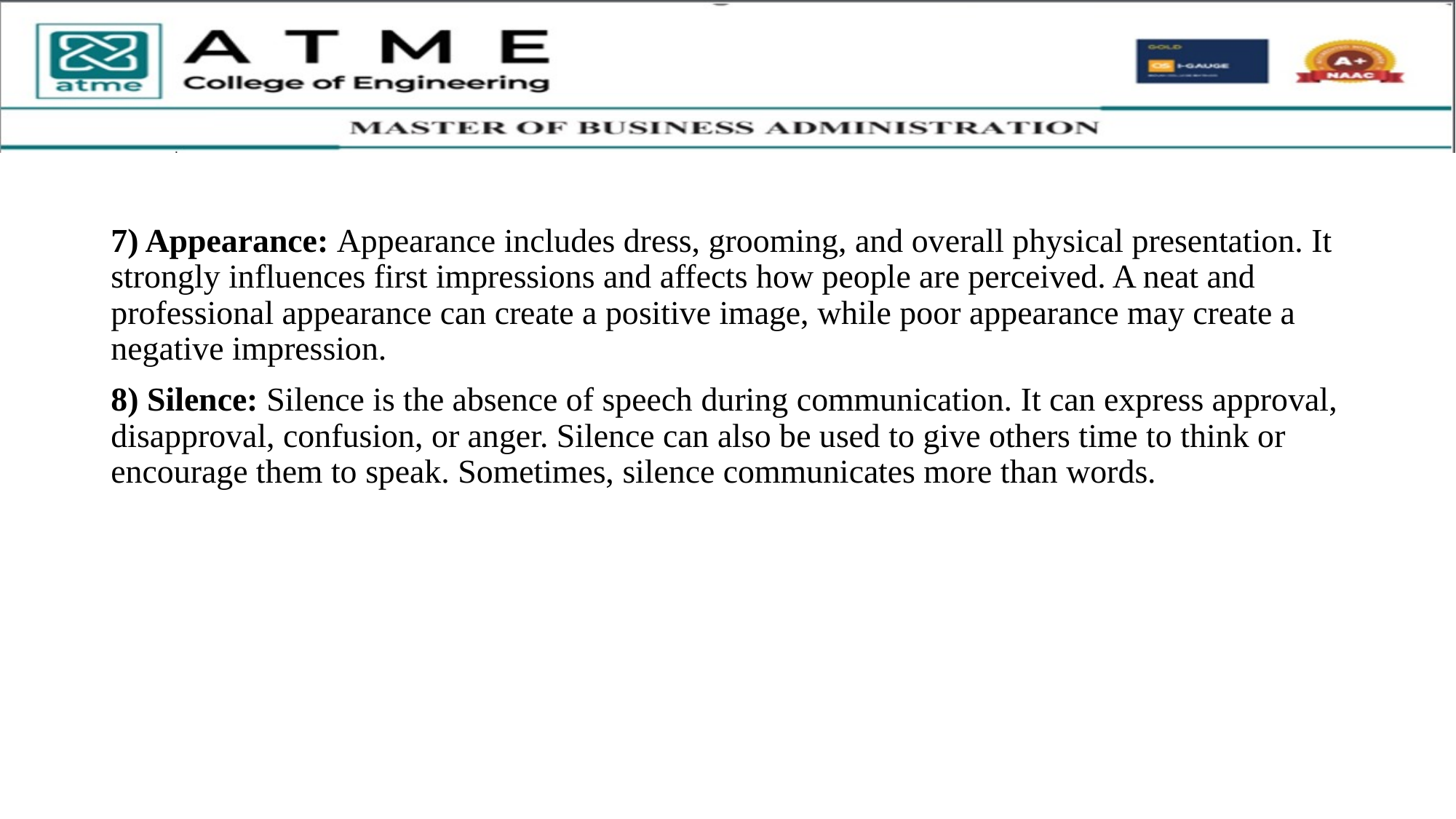

7) Appearance: Appearance includes dress, grooming, and overall physical presentation. It strongly influences first impressions and affects how people are perceived. A neat and professional appearance can create a positive image, while poor appearance may create a negative impression.
8) Silence: Silence is the absence of speech during communication. It can express approval, disapproval, confusion, or anger. Silence can also be used to give others time to think or encourage them to speak. Sometimes, silence communicates more than words.